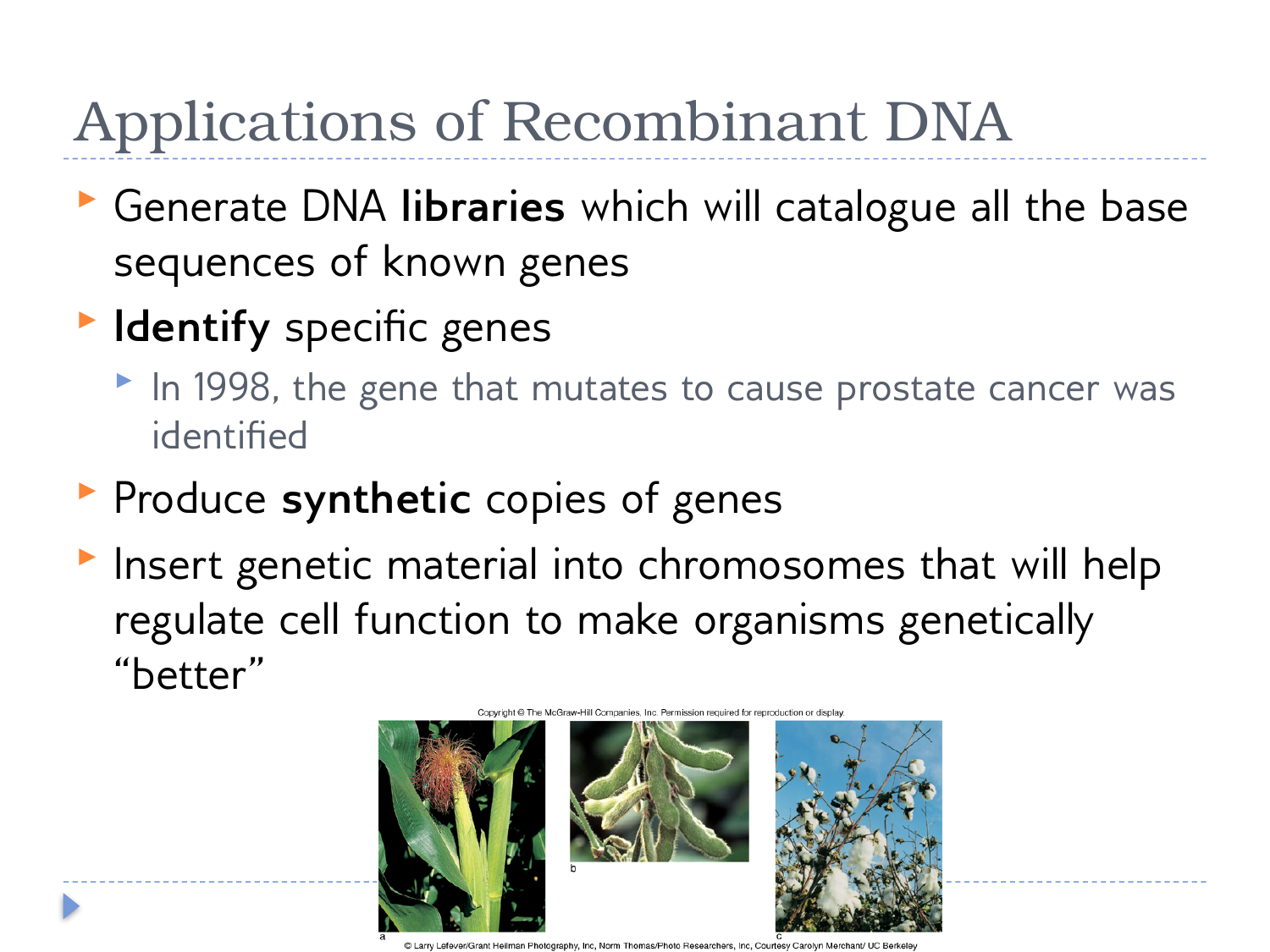

# Applications of Recombinant DNA
Generate DNA libraries which will catalogue all the base sequences of known genes
Identify specific genes
In 1998, the gene that mutates to cause prostate cancer was identified
Produce synthetic copies of genes
Insert genetic material into chromosomes that will help regulate cell function to make organisms genetically “better”